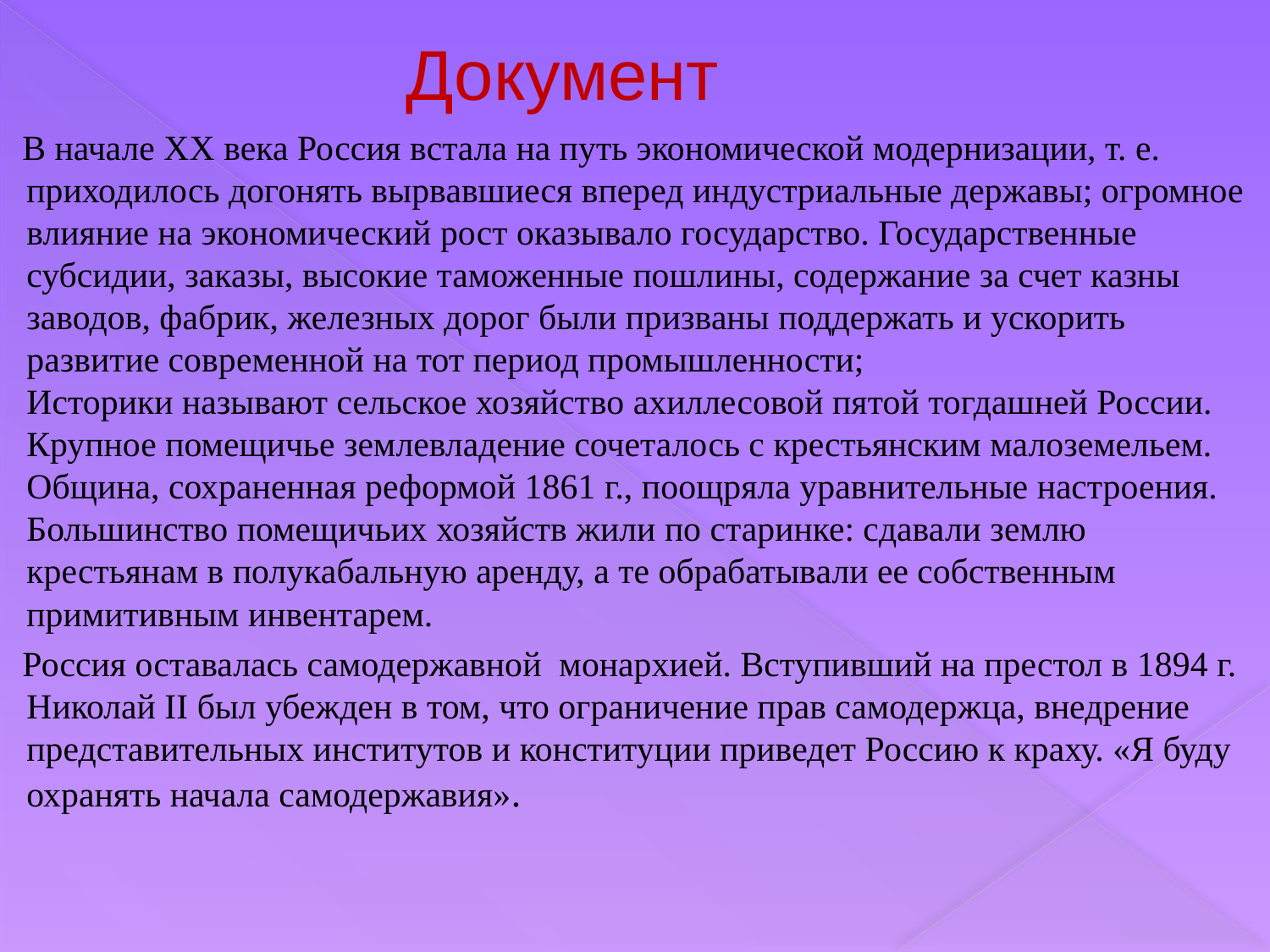

# Документ
В начале ХХ века Россия встала на путь экономической модернизации, т. е. приходилось догонять вырвавшиеся вперед индустриальные державы; огромное влияние на экономический рост оказывало государство. Государственные субсидии, заказы, высокие таможенные пошлины, содержание за счет казны заводов, фабрик, железных дорог были призваны поддержать и ускорить развитие современной на тот период промышленности;
Историки называют сельское хозяйство ахиллесовой пятой тогдашней России. Крупное помещичье землевладение сочеталось с крестьянским малоземельем. Община, сохраненная реформой 1861 г., поощряла уравнительные настроения. Большинство помещичьих хозяйств жили по старинке: сдавали землю крестьянам в полукабальную аренду, а те обрабатывали ее собственным примитивным инвентарем.
Россия оставалась самодержавной  монархией. Вступивший на престол в 1894 г. Николай II был убежден в том, что ограничение прав самодержца, внедрение представительных институтов и конституции приведет Россию к краху. «Я буду охранять начала самодержавия».